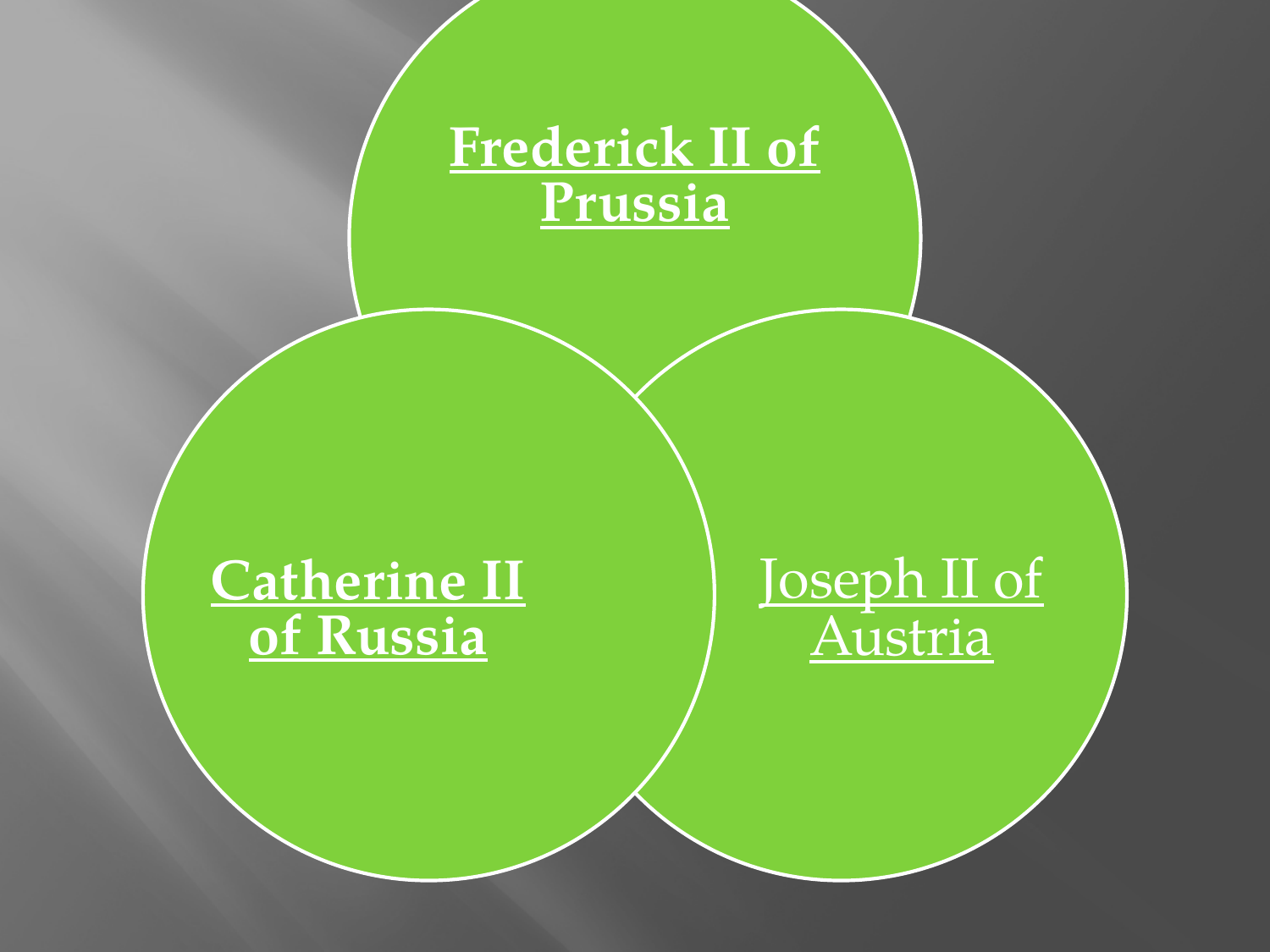

Frederick II of Prussia
Joseph II of Austria
Catherine II of Russia